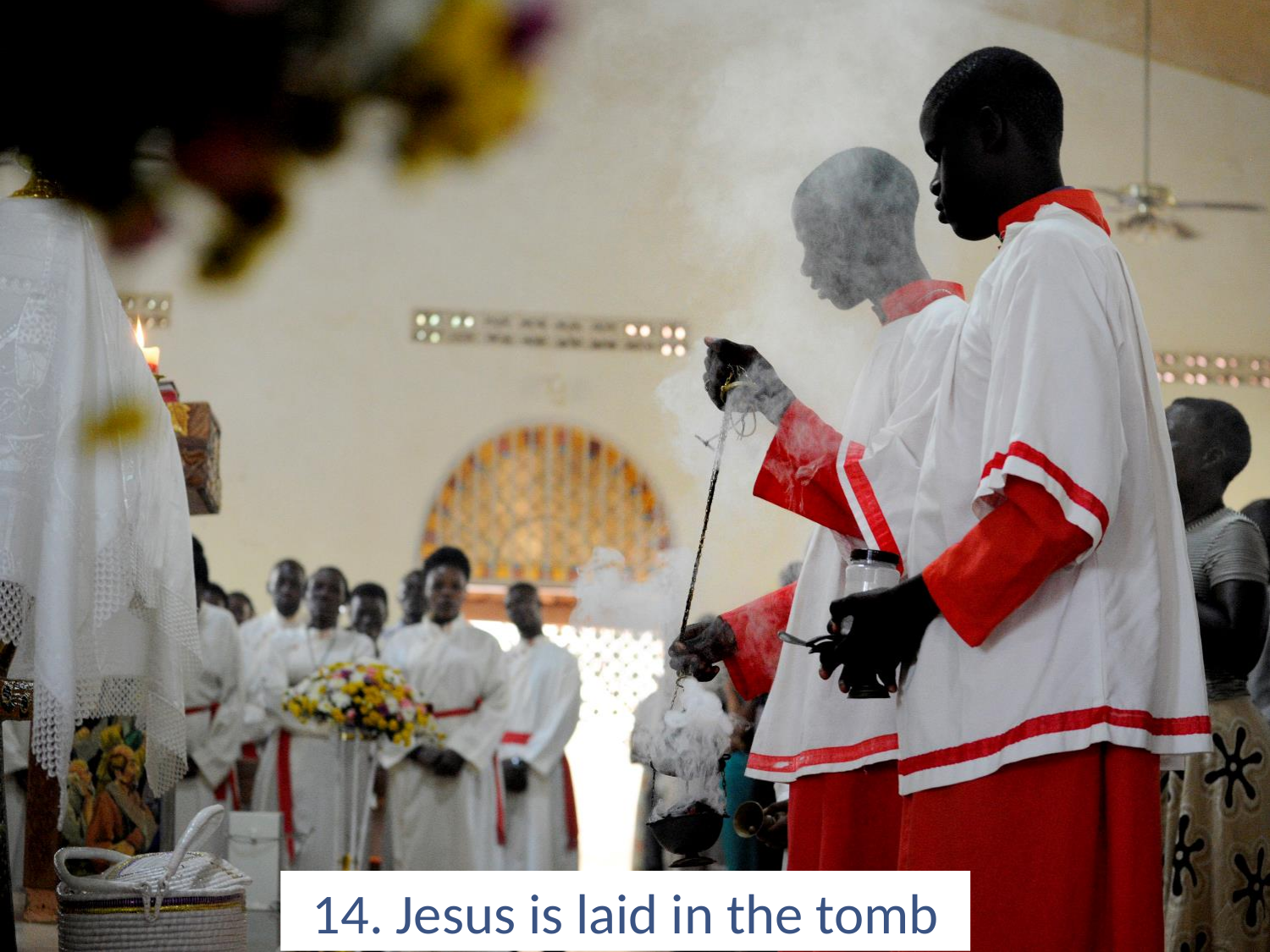

14. Jesus is laid in the tomb